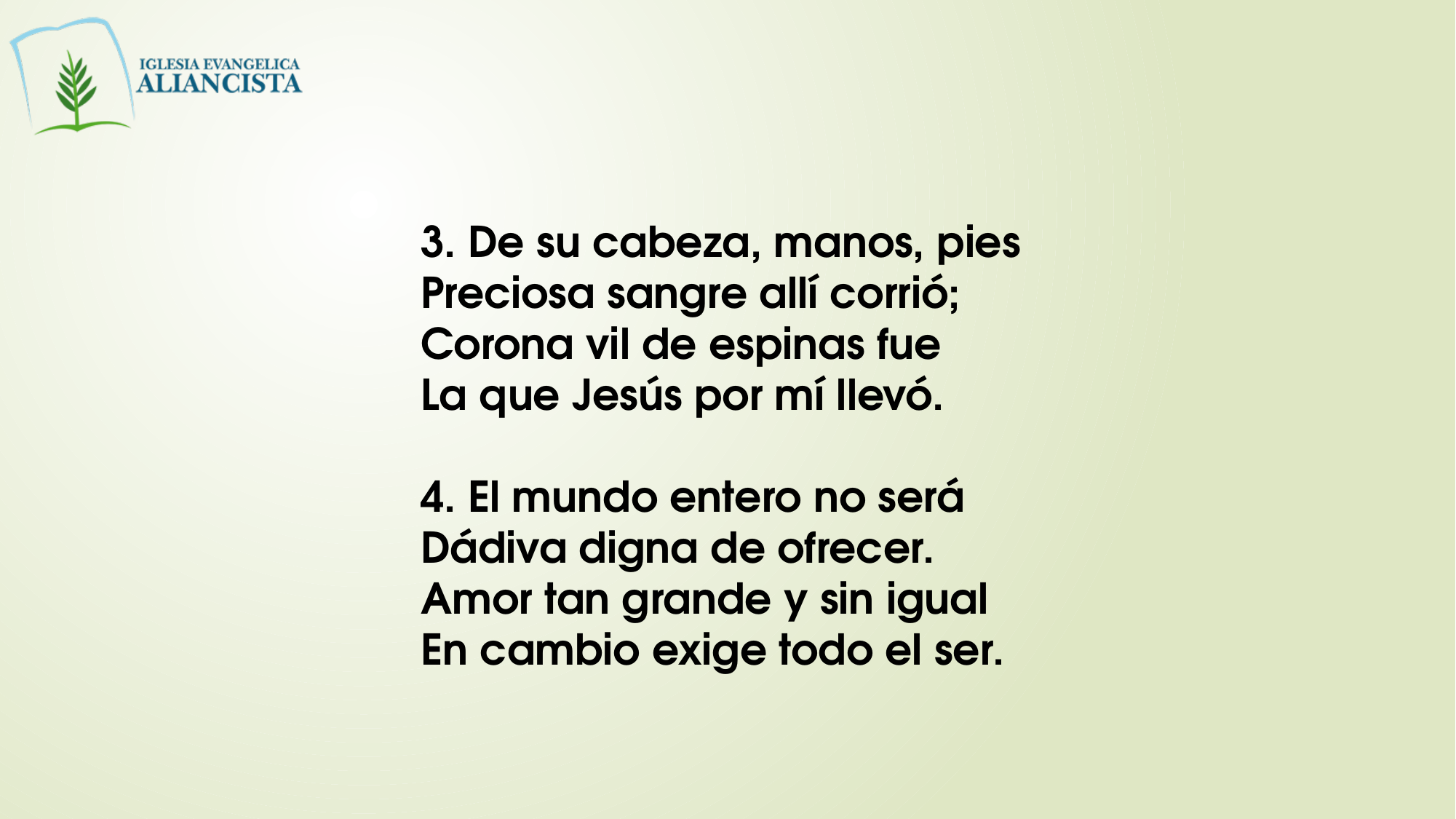

3. De su cabeza, manos, pies
Preciosa sangre allí corrió;
Corona vil de espinas fue
La que Jesús por mí llevó.

4. El mundo entero no será
Dádiva digna de ofrecer.
Amor tan grande y sin igual
En cambio exige todo el ser.